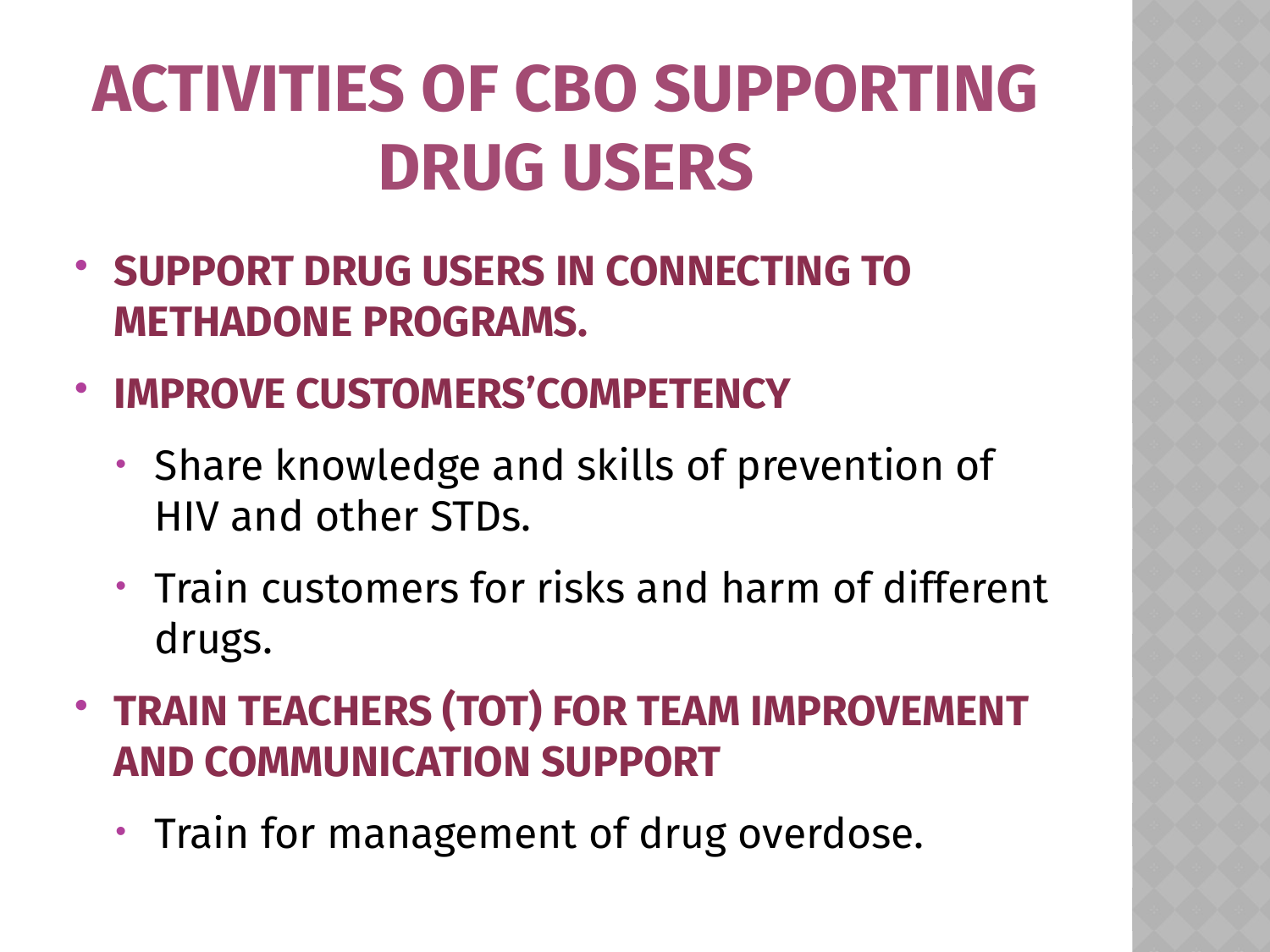

# ACTIVITIES OF CBO supporting DRUG USERs
SUPPORT DRUG USERS IN CONNECTING TO METHADONE PROGRAMS.
IMPROVE CUSTOMERS’COMPETENCY
Share knowledge and skills of prevention of HIV and other STDs.
Train customers for risks and harm of different drugs.
TRAIN TEACHERS (TOT) FOR TEAM IMPROVEMENT AND COMMUNICATION SUPPORT
Train for management of drug overdose.